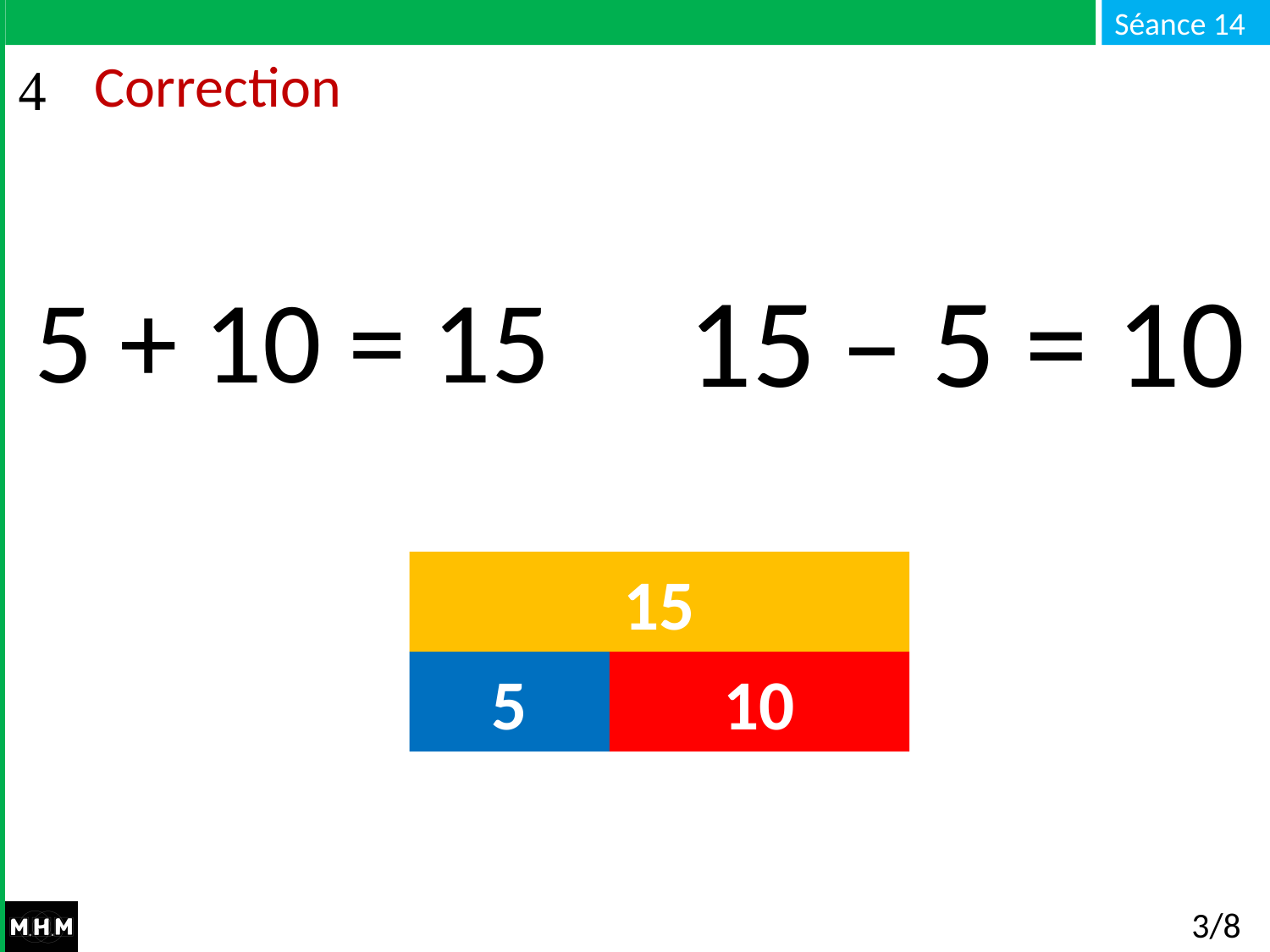

# Correction
15  ­̶  5 = 10
5 + 10 = 15
15
5
10
3/8